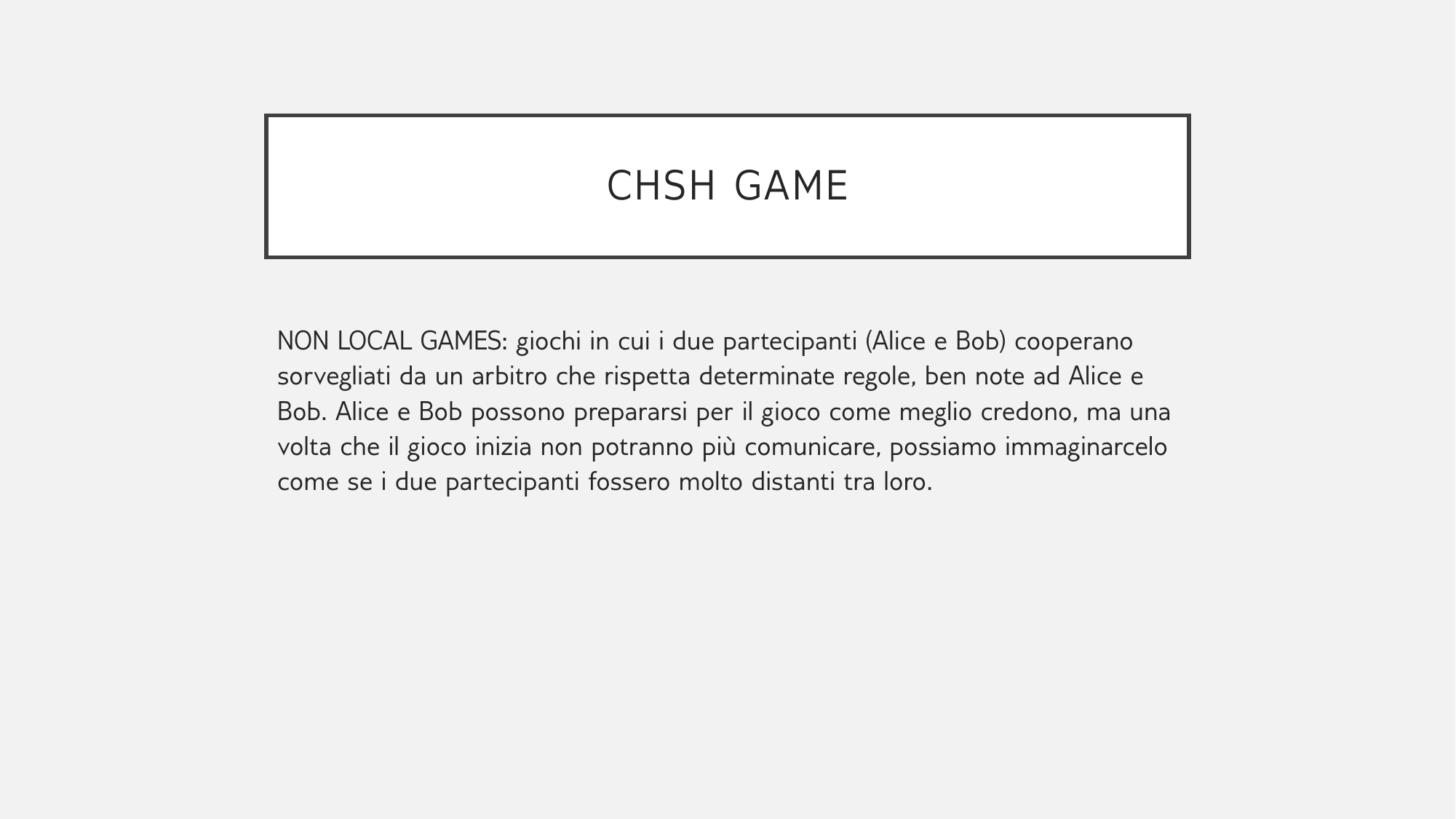

# CHSH GAME
NON LOCAL GAMES: giochi in cui i due partecipanti (Alice e Bob) cooperano sorvegliati da un arbitro che rispetta determinate regole, ben note ad Alice e Bob. Alice e Bob possono prepararsi per il gioco come meglio credono, ma una volta che il gioco inizia non potranno più comunicare, possiamo immaginarcelo come se i due partecipanti fossero molto distanti tra loro.